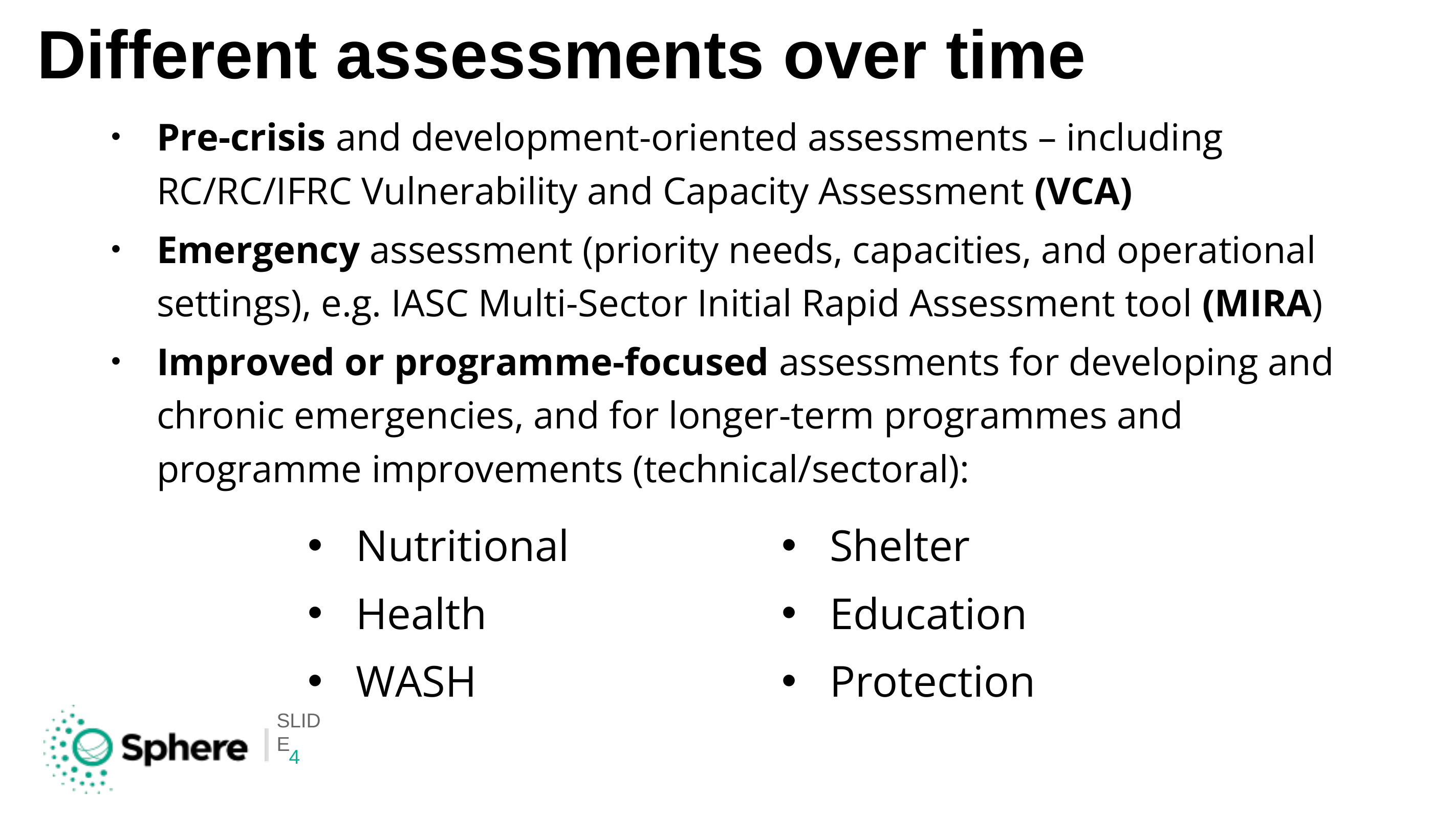

# Different assessments over time
Pre-crisis and development-oriented assessments – including RC/RC/IFRC Vulnerability and Capacity Assessment (VCA)
Emergency assessment (priority needs, capacities, and operational settings), e.g. IASC Multi-Sector Initial Rapid Assessment tool (MIRA)
Improved or programme-focused assessments for developing and chronic emergencies, and for longer-term programmes and programme improvements (technical/sectoral):

Nutritional
Health
WASH
Shelter
Education
Protection
4